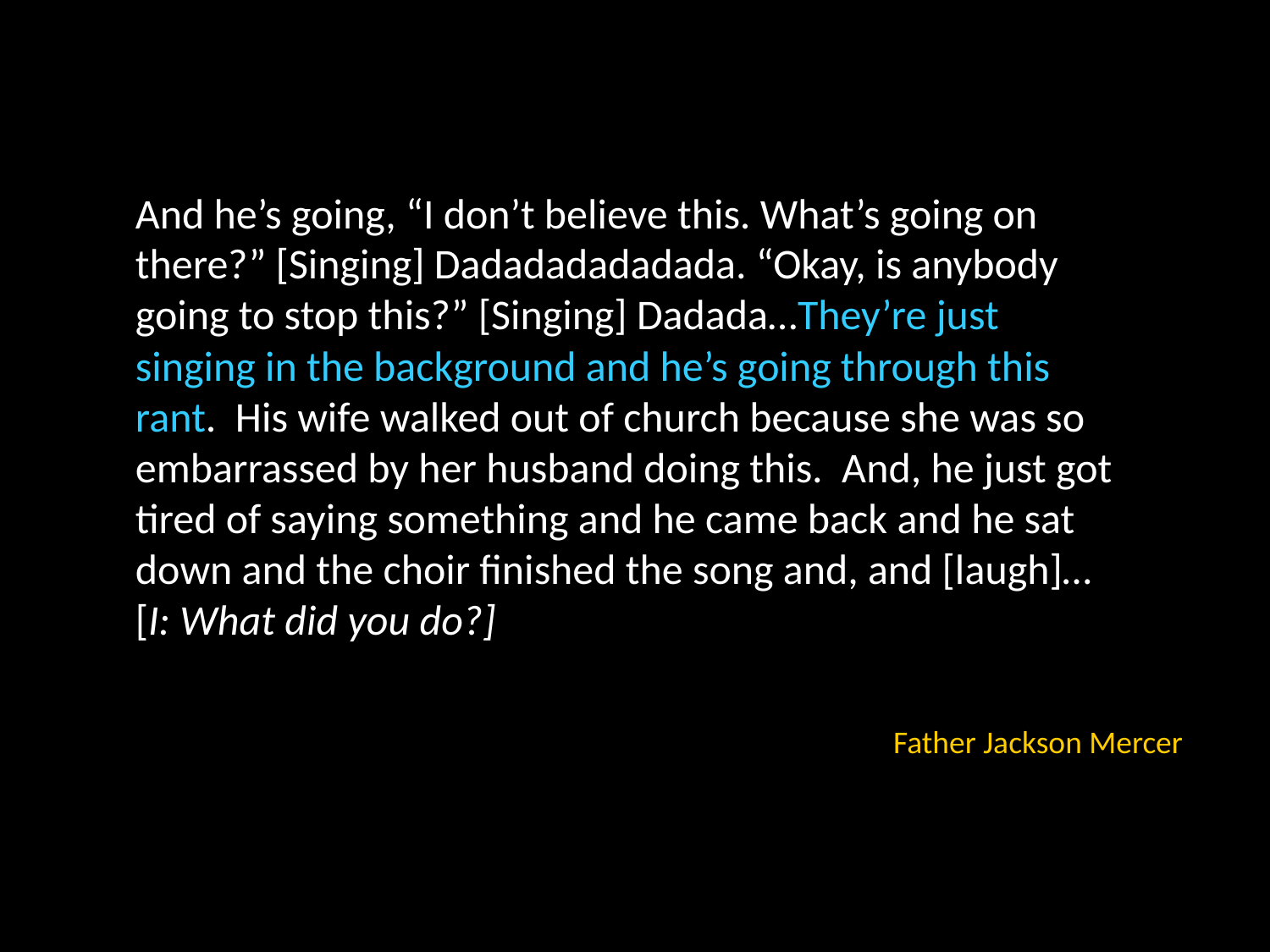

And he’s going, “I don’t believe this. What’s going on there?” [Singing] Dadadadadadada. “Okay, is anybody going to stop this?” [Singing] Dadada…They’re just singing in the background and he’s going through this rant.  His wife walked out of church because she was so embarrassed by her husband doing this.  And, he just got tired of saying something and he came back and he sat down and the choir finished the song and, and [laugh]…[I: What did you do?]
# Father Jackson Mercer